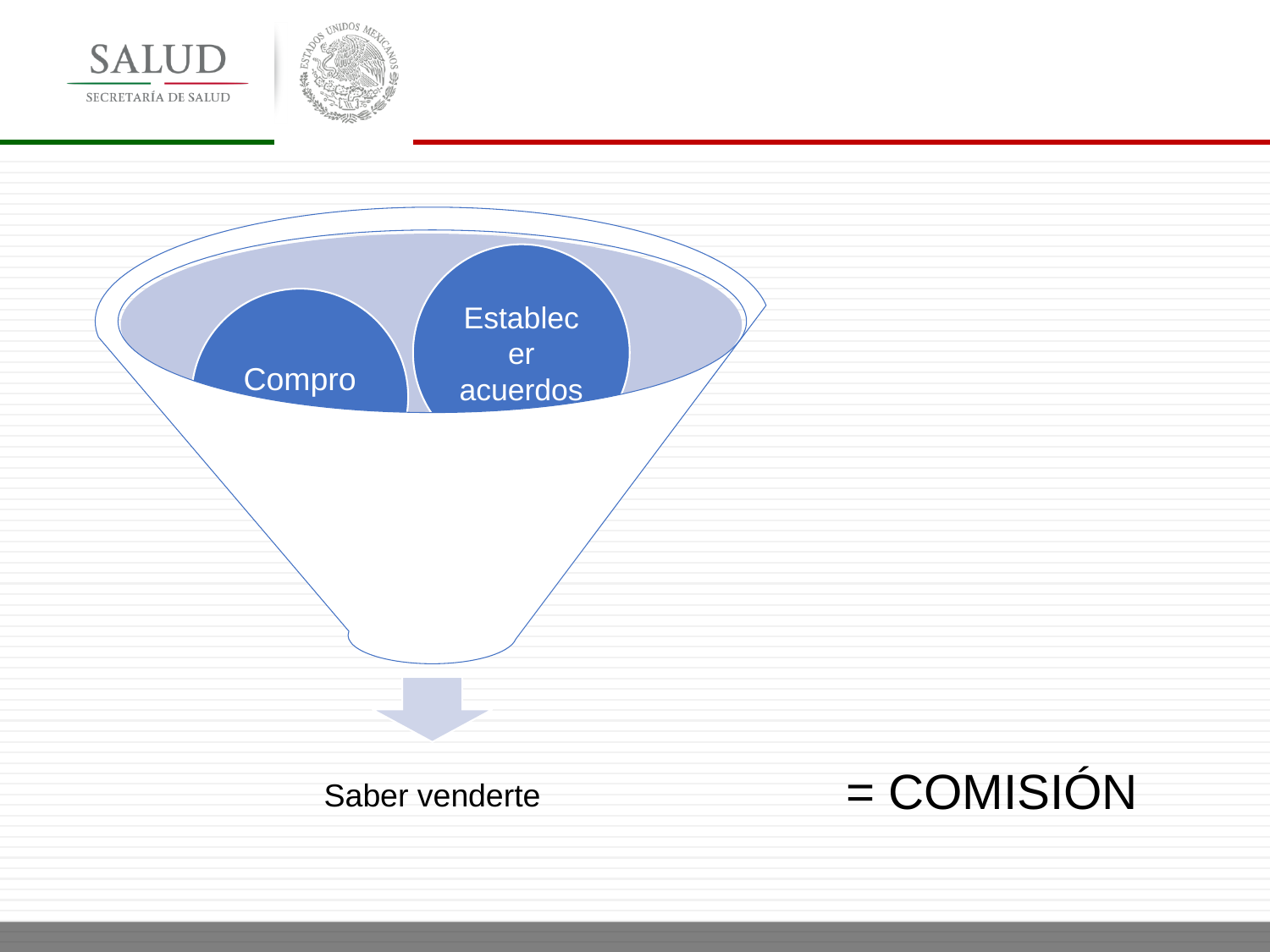

Establecer acuerdos
Compromiso
Convicción
Saber venderte
= COMISIÓN